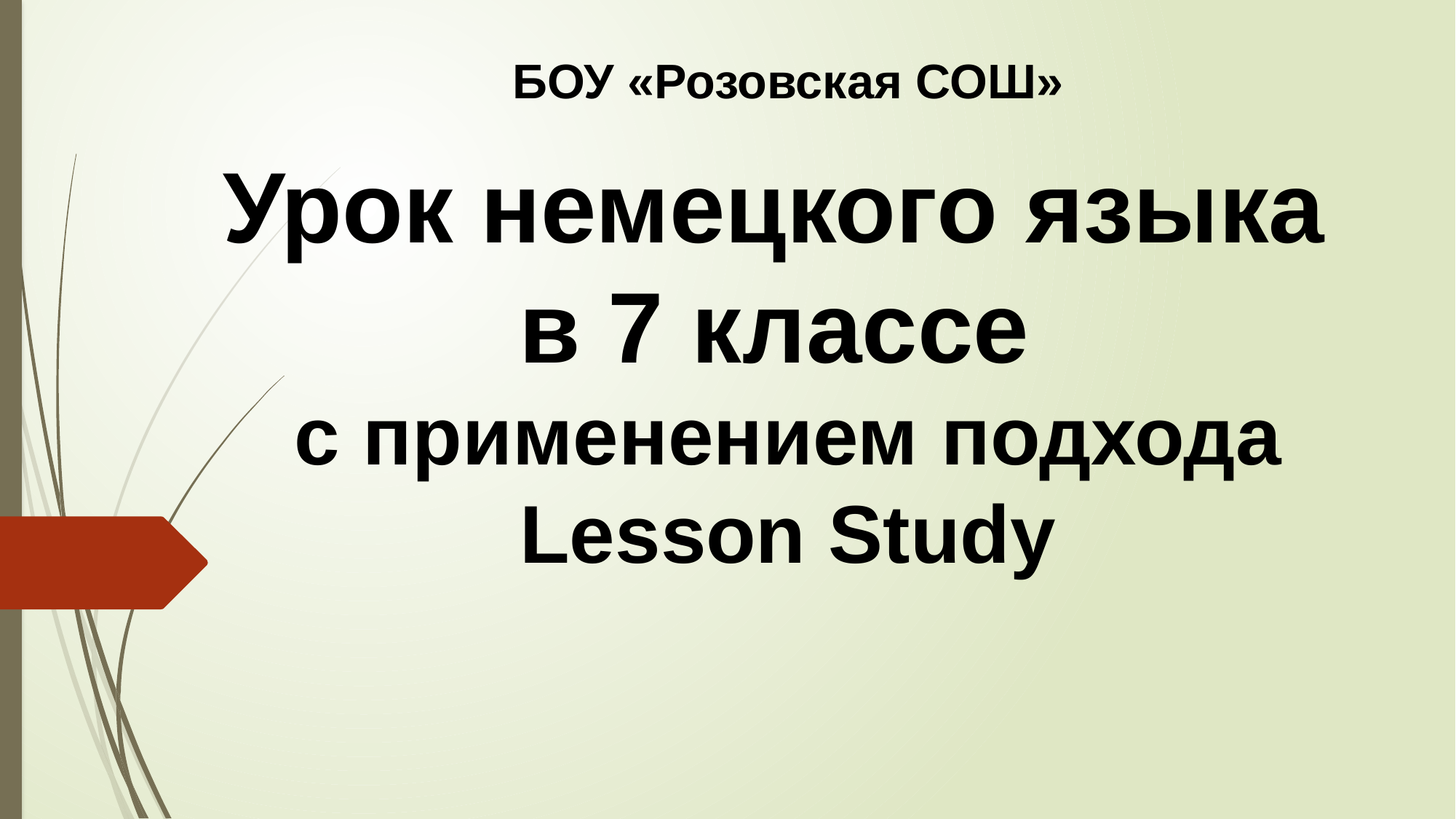

БОУ «Розовская СОШ»
# Урок немецкого языка в 7 классе с применением подхода Lesson Study